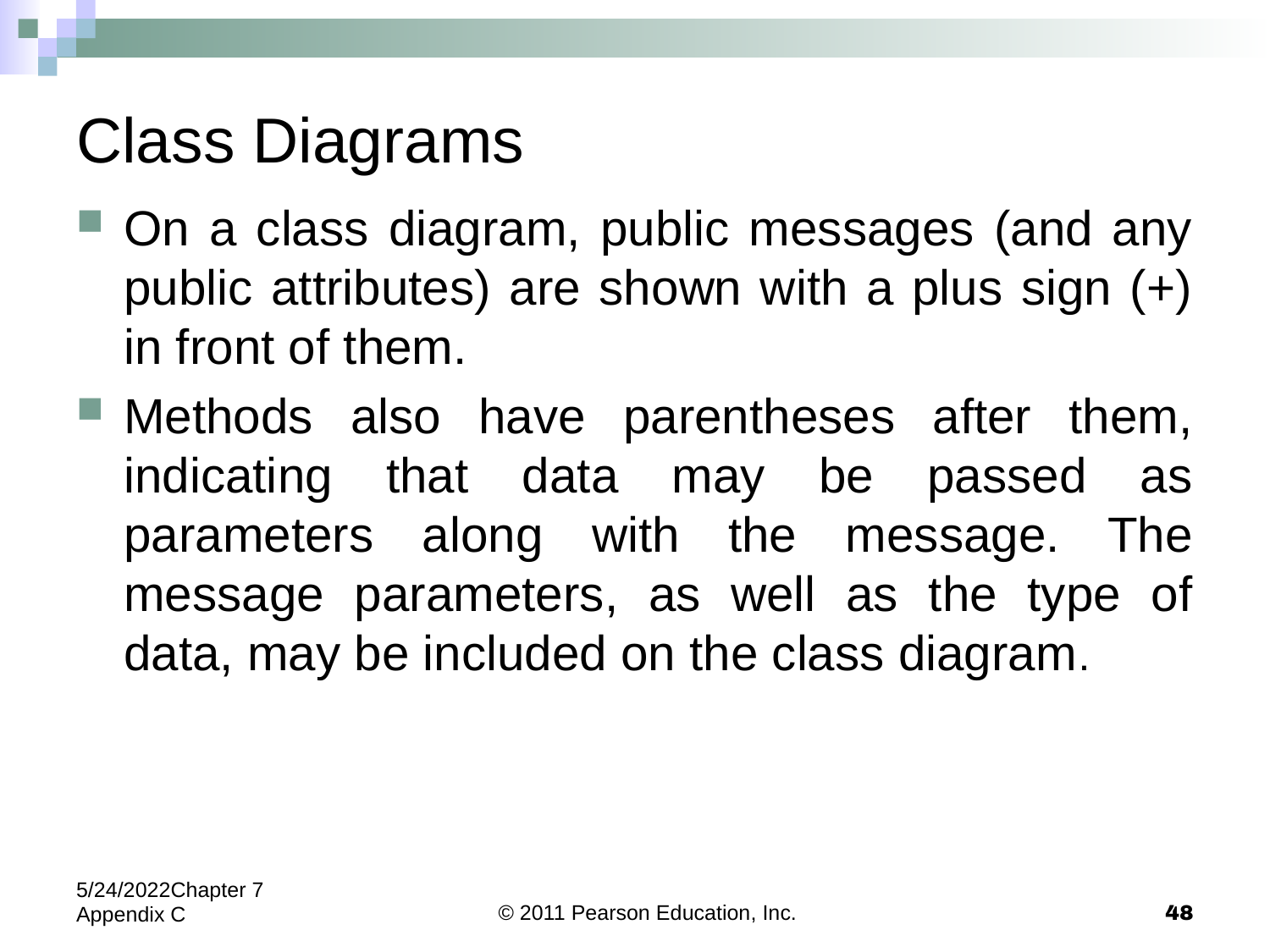

# Class Diagrams
On a class diagram, public messages (and any public attributes) are shown with a plus sign (+) in front of them.
Methods also have parentheses after them, indicating that data may be passed as parameters along with the message. The message parameters, as well as the type of data, may be included on the class diagram.
5/24/2022Chapter 7 Appendix C
© 2011 Pearson Education, Inc.
48